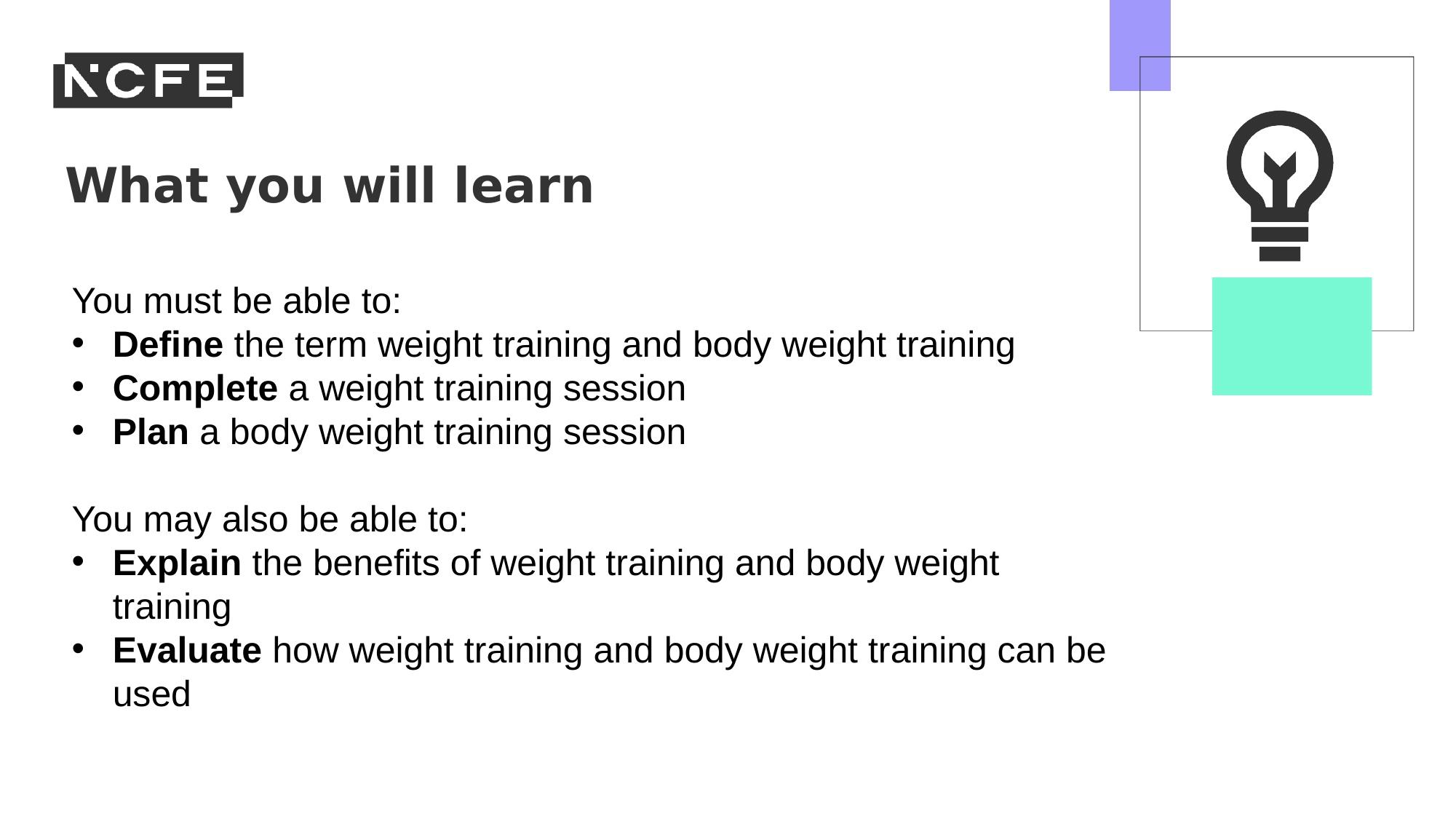

You must be able to:
Define the term weight training and body weight training
Complete a weight training session
Plan a body weight training session

You may also be able to:
Explain the benefits of weight training and body weight training
Evaluate how weight training and body weight training can be used